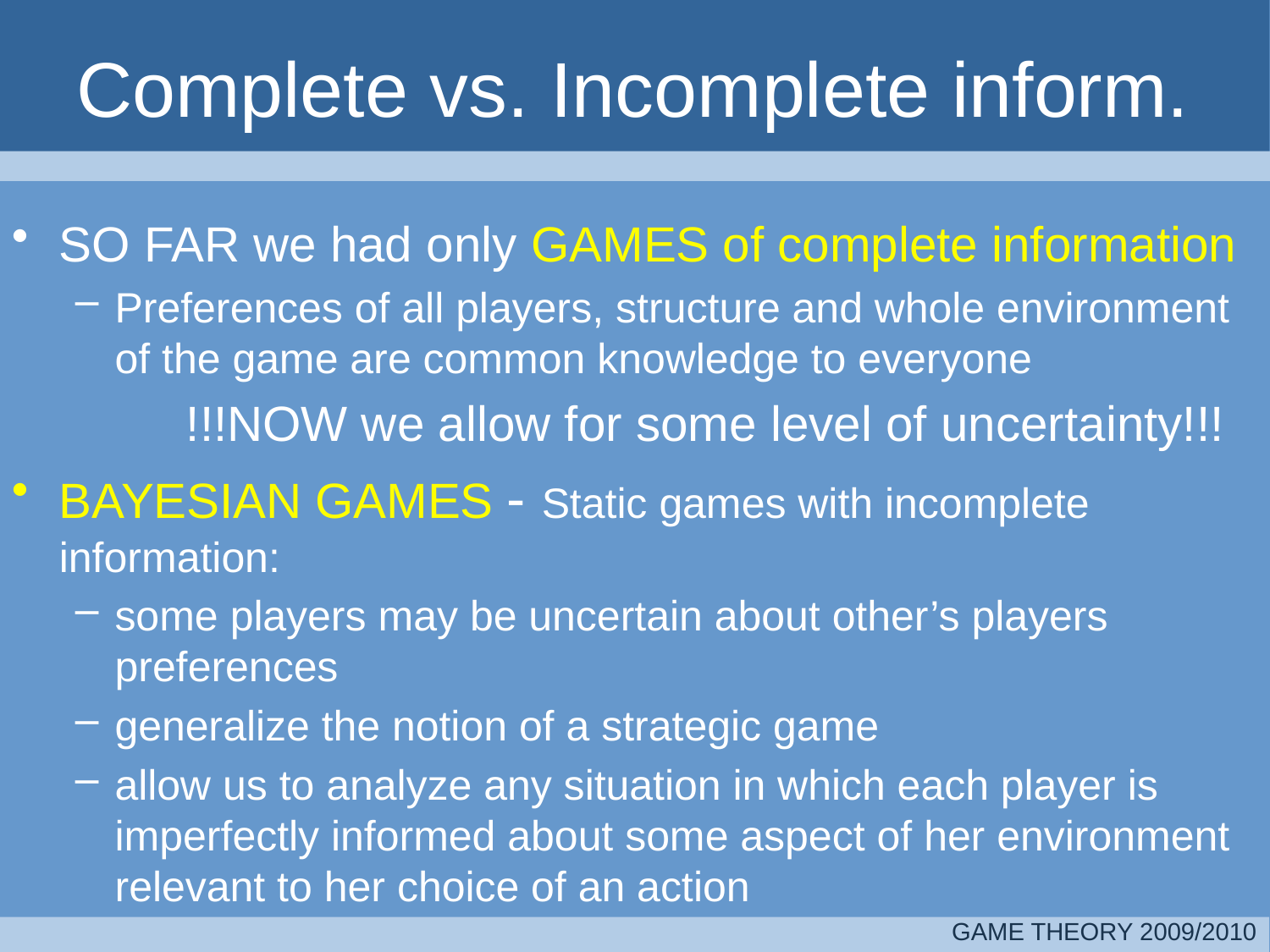

# Complete vs. Incomplete inform.
SO FAR we had only GAMES of complete information
Preferences of all players, structure and whole environment of the game are common knowledge to everyone
    	!!!NOW we allow for some level of uncertainty!!!
BAYESIAN GAMES - Static games with incomplete information:
some players may be uncertain about other’s players preferences
generalize the notion of a strategic game
allow us to analyze any situation in which each player is imperfectly informed about some aspect of her environment relevant to her choice of an action

GAME THEORY 2009/2010